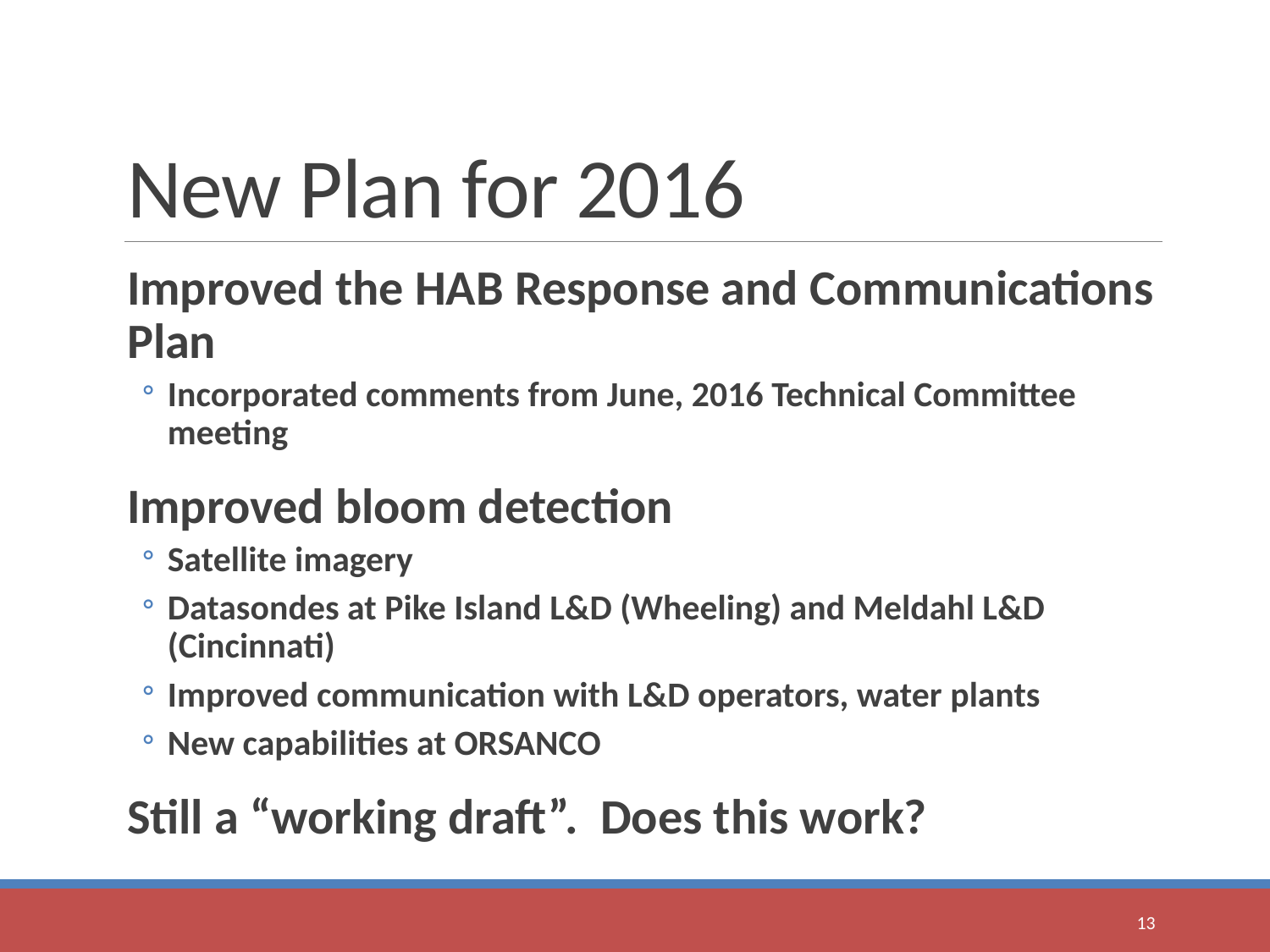

# New Plan for 2016
Improved the HAB Response and Communications Plan
Incorporated comments from June, 2016 Technical Committee meeting
Improved bloom detection
Satellite imagery
Datasondes at Pike Island L&D (Wheeling) and Meldahl L&D (Cincinnati)
Improved communication with L&D operators, water plants
New capabilities at ORSANCO
Still a “working draft”.  Does this work?
13